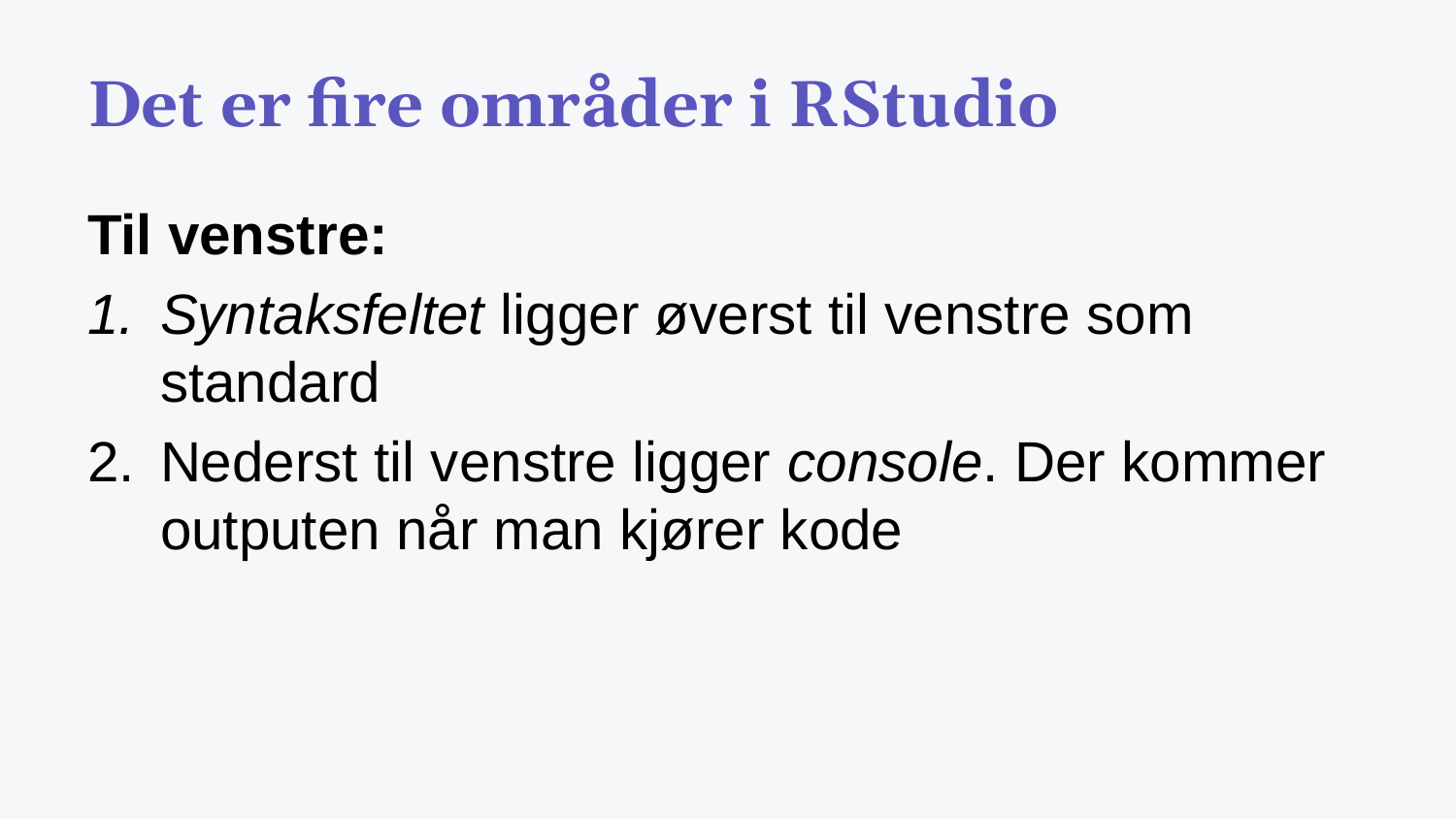

# Det er fire områder i RStudio
Til venstre:
Syntaksfeltet ligger øverst til venstre som standard
Nederst til venstre ligger console. Der kommer outputen når man kjører kode